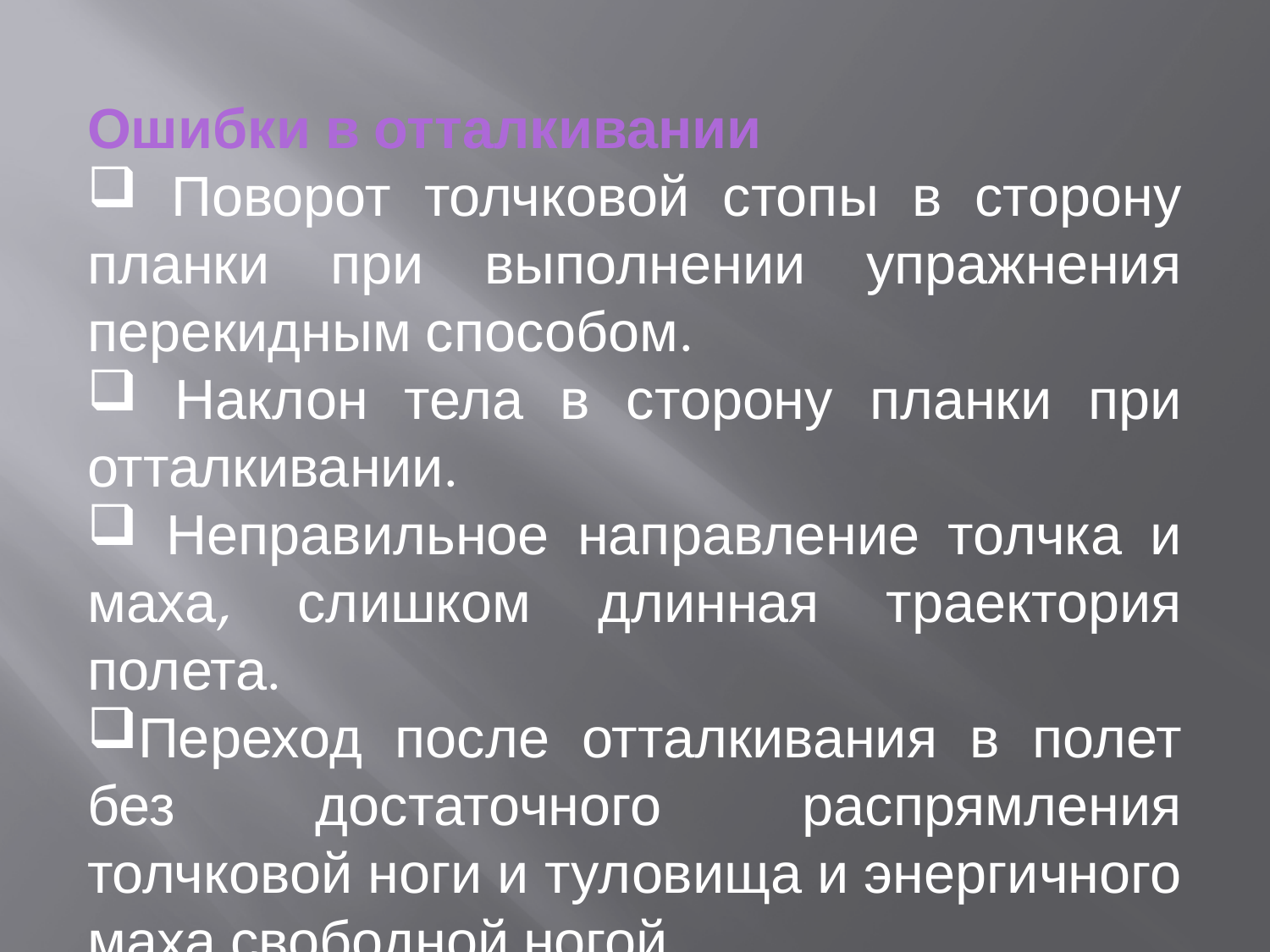

Ошибки в отталкивании
 Поворот толчковой стопы в сторону планки при выполнении упражнения перекидным способом.
 Наклон тела в сторону планки при отталкивании.
 Неправильное направление толчка и маха, слишком длинная траектория полета.
Переход после отталкивания в полет без достаточного распрямления толчковой ноги и туловища и энергичного маха свободной ногой.